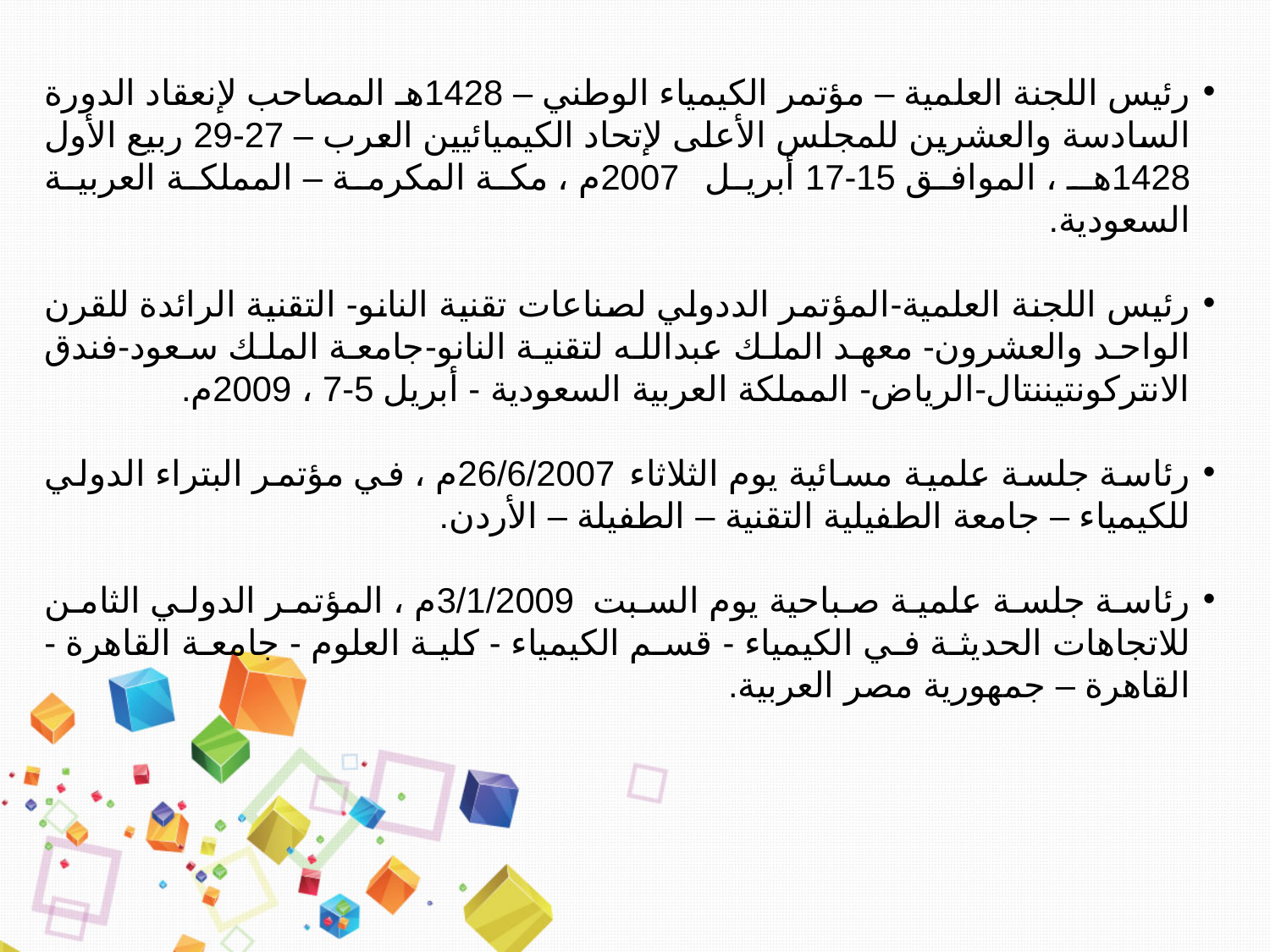

رئيس اللجنة العلمية – مؤتمر الكيمياء الوطني – 1428هـ المصاحب لإنعقاد الدورة السادسة والعشرين للمجلس الأعلى لإتحاد الكيميائيين العرب – 27-29 ربيع الأول 1428هـ ، الموافق 15-17 أبريل 2007م ، مكة المكرمة – المملكة العربية السعودية.

رئيس اللجنة العلمية-المؤتمر الددولي لصناعات تقنية النانو- التقنية الرائدة للقرن الواحد والعشرون- معهد الملك عبدالله لتقنية النانو-جامعة الملك سعود-فندق الانتركونتيننتال-الرياض- المملكة العربية السعودية - أبريل 5-7 ، 2009م.

رئاسة جلسة علمية مسائية يوم الثلاثاء 26/6/2007م ، في مؤتمر البتراء الدولي للكيمياء – جامعة الطفيلية التقنية – الطفيلة – الأردن.

رئاسة جلسة علمية صباحية يوم السبت 3/1/2009م ، المؤتمر الدولي الثامن للاتجاهات الحديثة في الكيمياء - قسم الكيمياء - كلية العلوم - جامعة القاهرة - القاهرة – جمهورية مصر العربية.